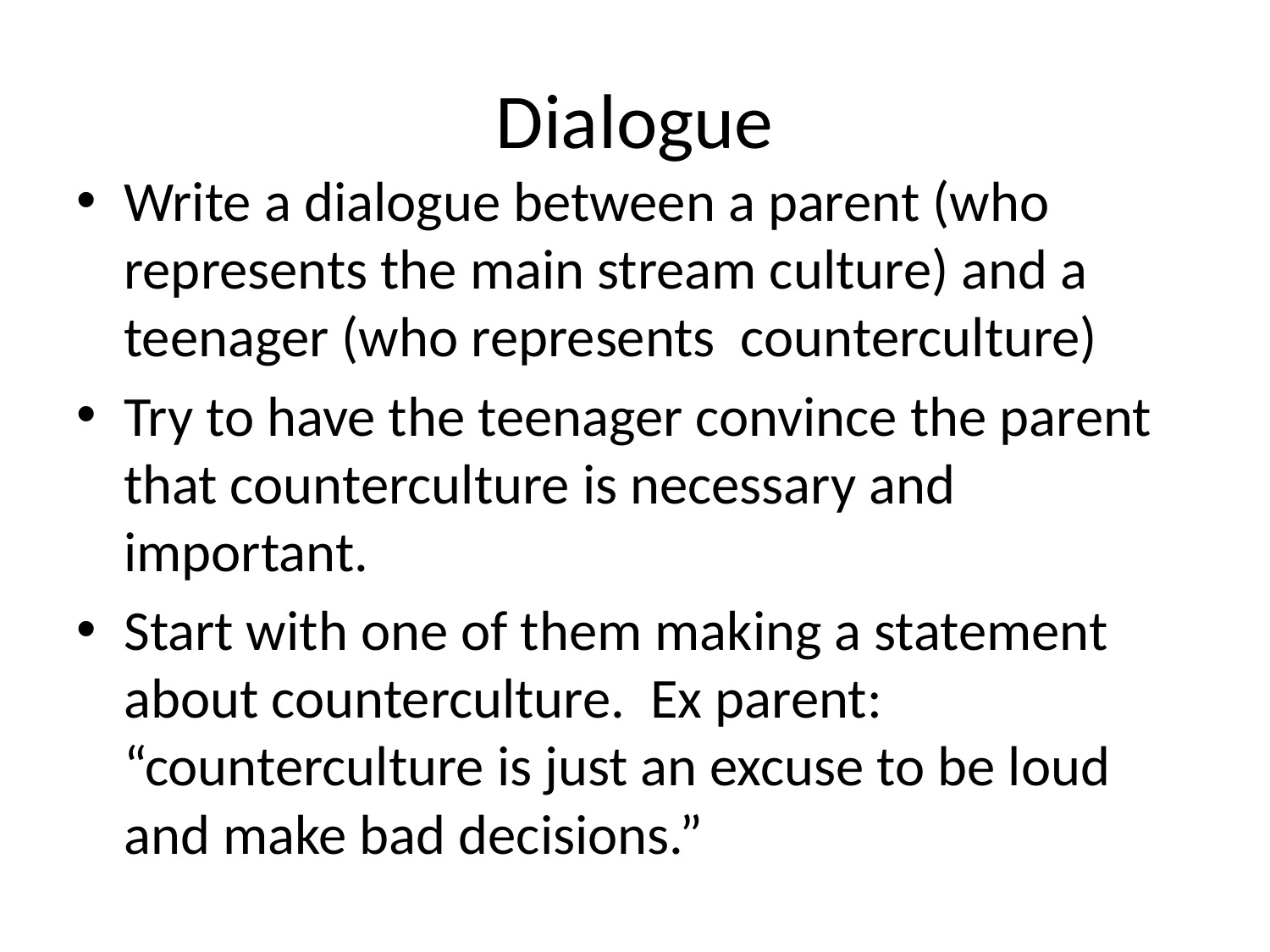

# Dialogue
Write a dialogue between a parent (who represents the main stream culture) and a teenager (who represents  counterculture)
Try to have the teenager convince the parent that counterculture is necessary and important.
Start with one of them making a statement about counterculture.  Ex parent: “counterculture is just an excuse to be loud and make bad decisions.”